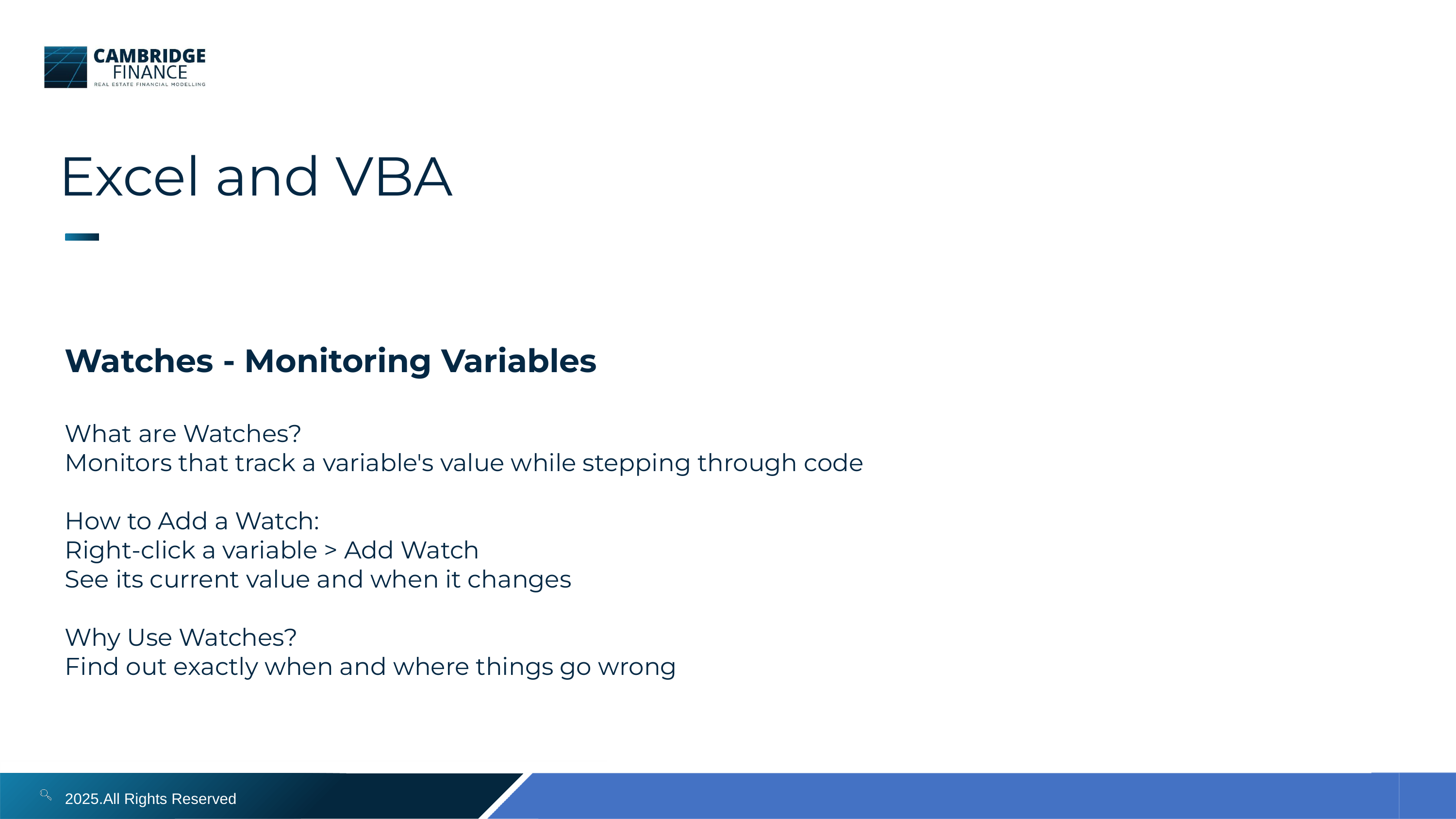

Excel and VBA

Watches - Monitoring Variables
What are Watches?
Monitors that track a variable's value while stepping through code

How to Add a Watch:
Right-click a variable > Add Watch
See its current value and when it changes

Why Use Watches?
Find out exactly when and where things go wrong

2025.All Rights Reserved